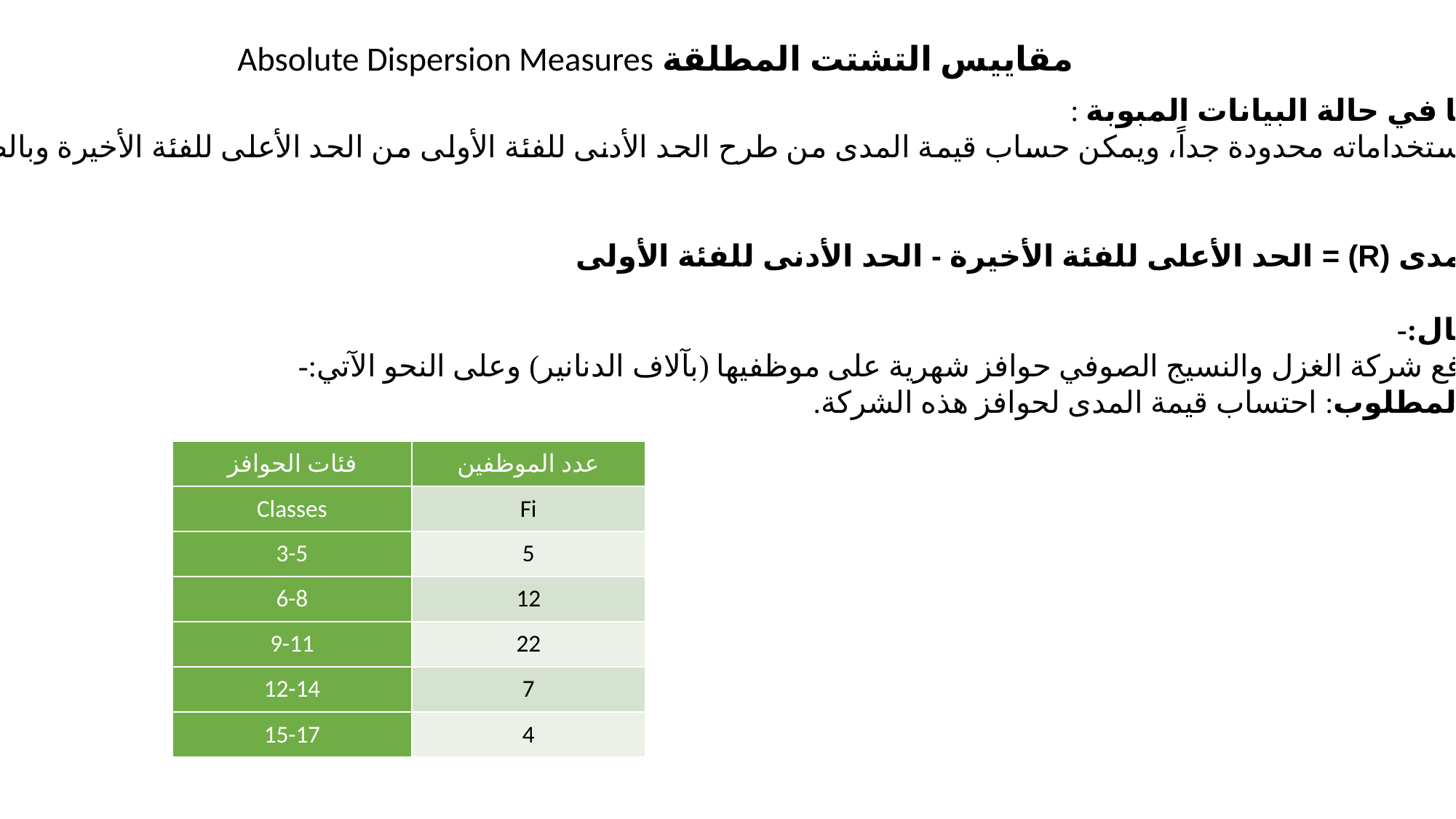

# مقاييس التشتت المطلقة Absolute Dispersion Measures
أما في حالة البيانات المبوبة :
فاستخداماته محدودة جداً، ويمكن حساب قيمة المدى من طرح الحد الأدنى للفئة الأولى من الحد الأعلى للفئة الأخيرة وبالصيغة الاتية :

المدى (R) = الحد الأعلى للفئة الأخيرة - الحد الأدنى للفئة الأولى

مثال:-
تدفع شركة الغزل والنسيج الصوفي حوافز شهرية على موظفيها (بآلاف الدنانير) وعلى النحو الآتي:-
والمطلوب: احتساب قيمة المدى لحوافز هذه الشركة.

| فئات الحوافز | عدد الموظفين |
| --- | --- |
| Classes | Fi |
| 3-5 | 5 |
| 6-8 | 12 |
| 9-11 | 22 |
| 12-14 | 7 |
| 15-17 | 4 |